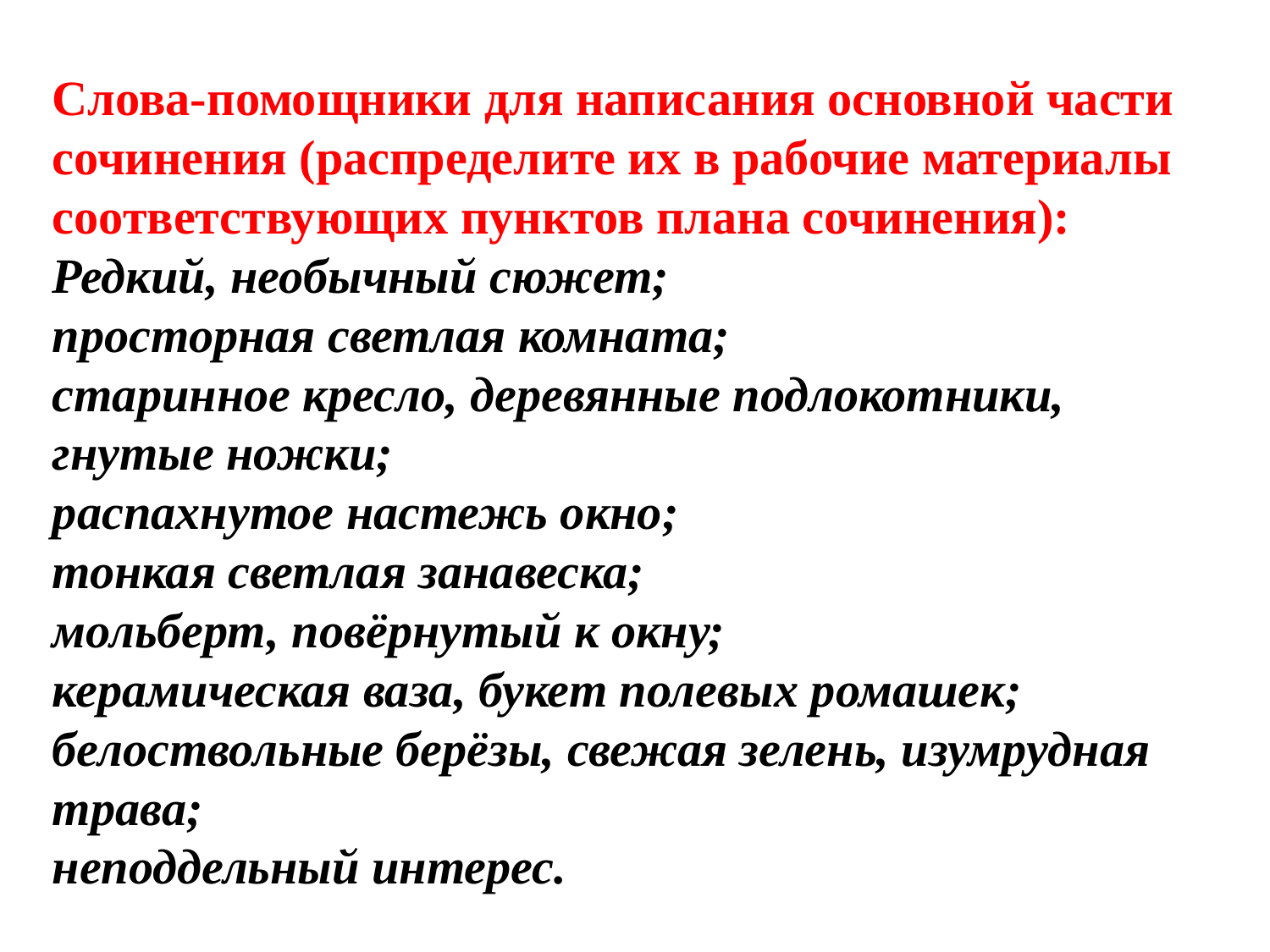

# Слова-помощники для написания основной части сочинения (распределите их в рабочие материалы соответствующих пунктов плана сочинения): Редкий, необычный сюжет; просторная светлая комната; старинное кресло, деревянные подлокотники, гнутые ножки; распахнутое настежь окно; тонкая светлая занавеска; мольберт, повёрнутый к окну; керамическая ваза, букет полевых ромашек; белоствольные берёзы, свежая зелень, изумрудная трава; неподдельный интерес.